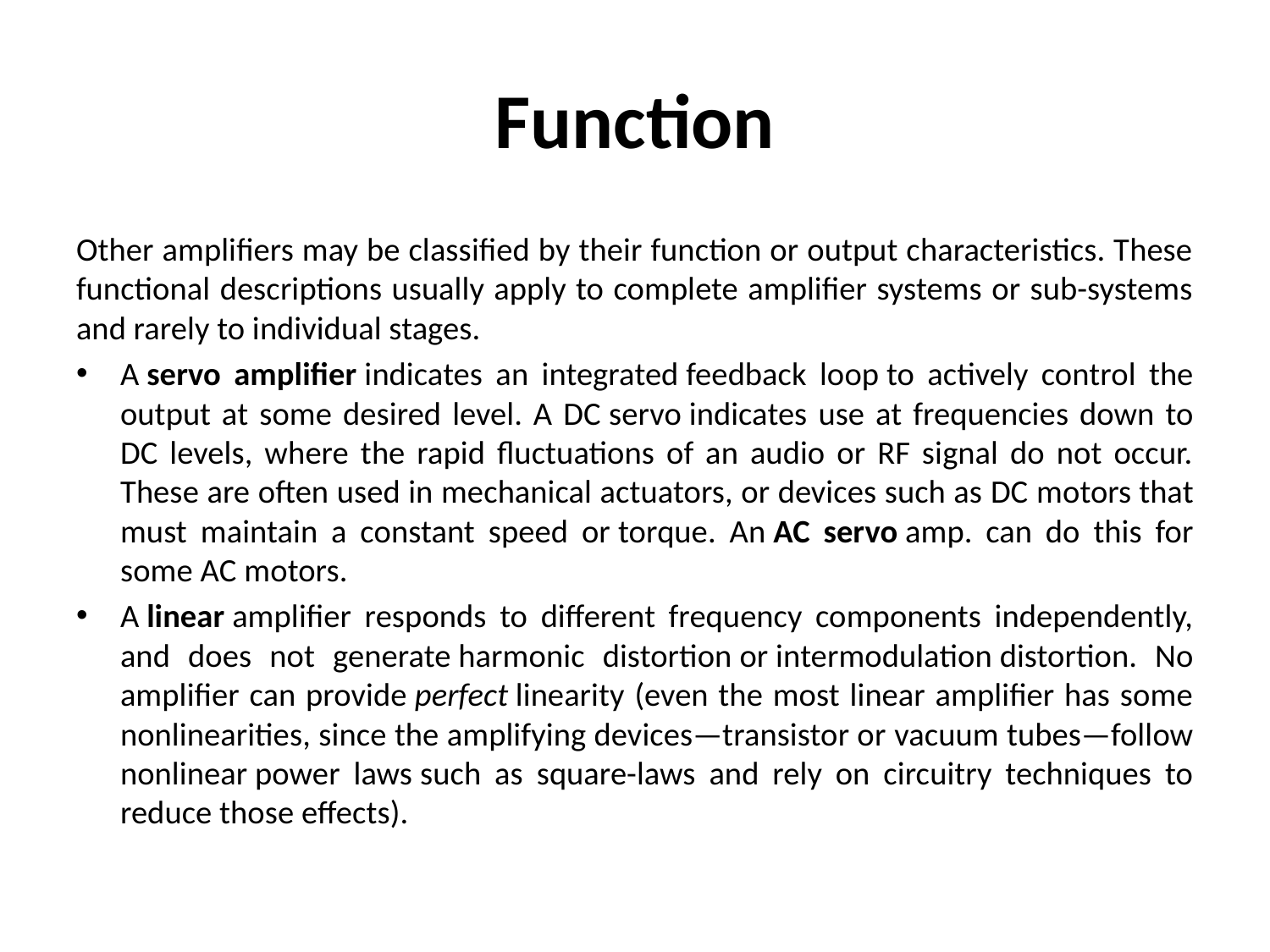

# Function
Other amplifiers may be classified by their function or output characteristics. These functional descriptions usually apply to complete amplifier systems or sub-systems and rarely to individual stages.
A servo amplifier indicates an integrated feedback loop to actively control the output at some desired level. A DC servo indicates use at frequencies down to DC levels, where the rapid fluctuations of an audio or RF signal do not occur. These are often used in mechanical actuators, or devices such as DC motors that must maintain a constant speed or torque. An AC servo amp. can do this for some AC motors.
A linear amplifier responds to different frequency components independently, and does not generate harmonic distortion or intermodulation distortion. No amplifier can provide perfect linearity (even the most linear amplifier has some nonlinearities, since the amplifying devices—transistor or vacuum tubes—follow nonlinear power laws such as square-laws and rely on circuitry techniques to reduce those effects).